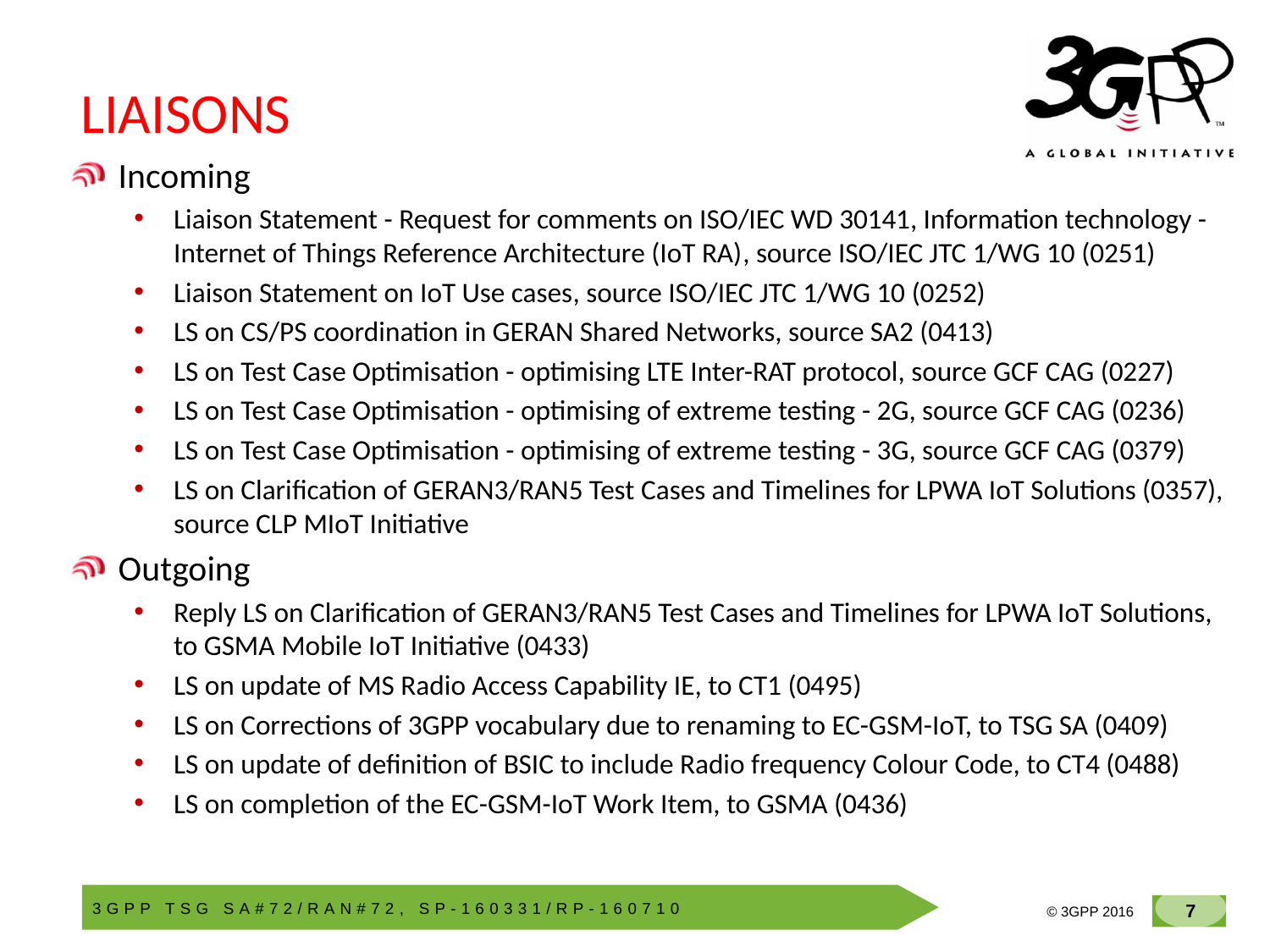

# LIAISONS
Incoming
Liaison Statement - Request for comments on ISO/IEC WD 30141, Information technology - Internet of Things Reference Architecture (IoT RA), source ISO/IEC JTC 1/WG 10 (0251)
Liaison Statement on IoT Use cases, source ISO/IEC JTC 1/WG 10 (0252)
LS on CS/PS coordination in GERAN Shared Networks, source SA2 (0413)
LS on Test Case Optimisation - optimising LTE Inter-RAT protocol, source GCF CAG (0227)
LS on Test Case Optimisation - optimising of extreme testing - 2G, source GCF CAG (0236)
LS on Test Case Optimisation - optimising of extreme testing - 3G, source GCF CAG (0379)
LS on Clarification of GERAN3/RAN5 Test Cases and Timelines for LPWA IoT Solutions (0357), source CLP MIoT Initiative
Outgoing
Reply LS on Clarification of GERAN3/RAN5 Test Cases and Timelines for LPWA IoT Solutions, to GSMA Mobile IoT Initiative (0433)
LS on update of MS Radio Access Capability IE, to CT1 (0495)
LS on Corrections of 3GPP vocabulary due to renaming to EC-GSM-IoT, to TSG SA (0409)
LS on update of definition of BSIC to include Radio frequency Colour Code, to CT4 (0488)
LS on completion of the EC-GSM-IoT Work Item, to GSMA (0436)